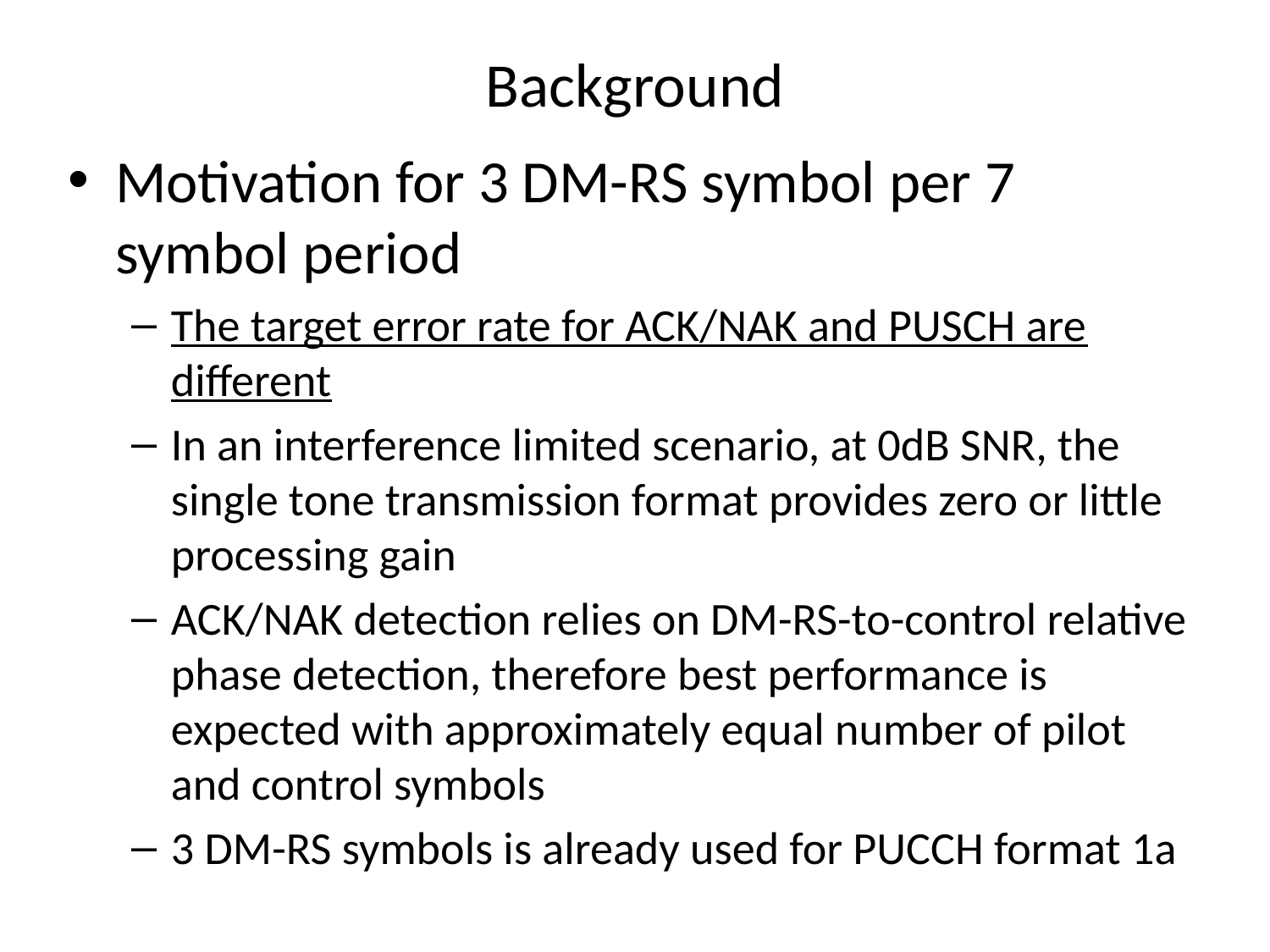

# Background
Motivation for 3 DM-RS symbol per 7 symbol period
The target error rate for ACK/NAK and PUSCH are different
In an interference limited scenario, at 0dB SNR, the single tone transmission format provides zero or little processing gain
ACK/NAK detection relies on DM-RS-to-control relative phase detection, therefore best performance is expected with approximately equal number of pilot and control symbols
3 DM-RS symbols is already used for PUCCH format 1a